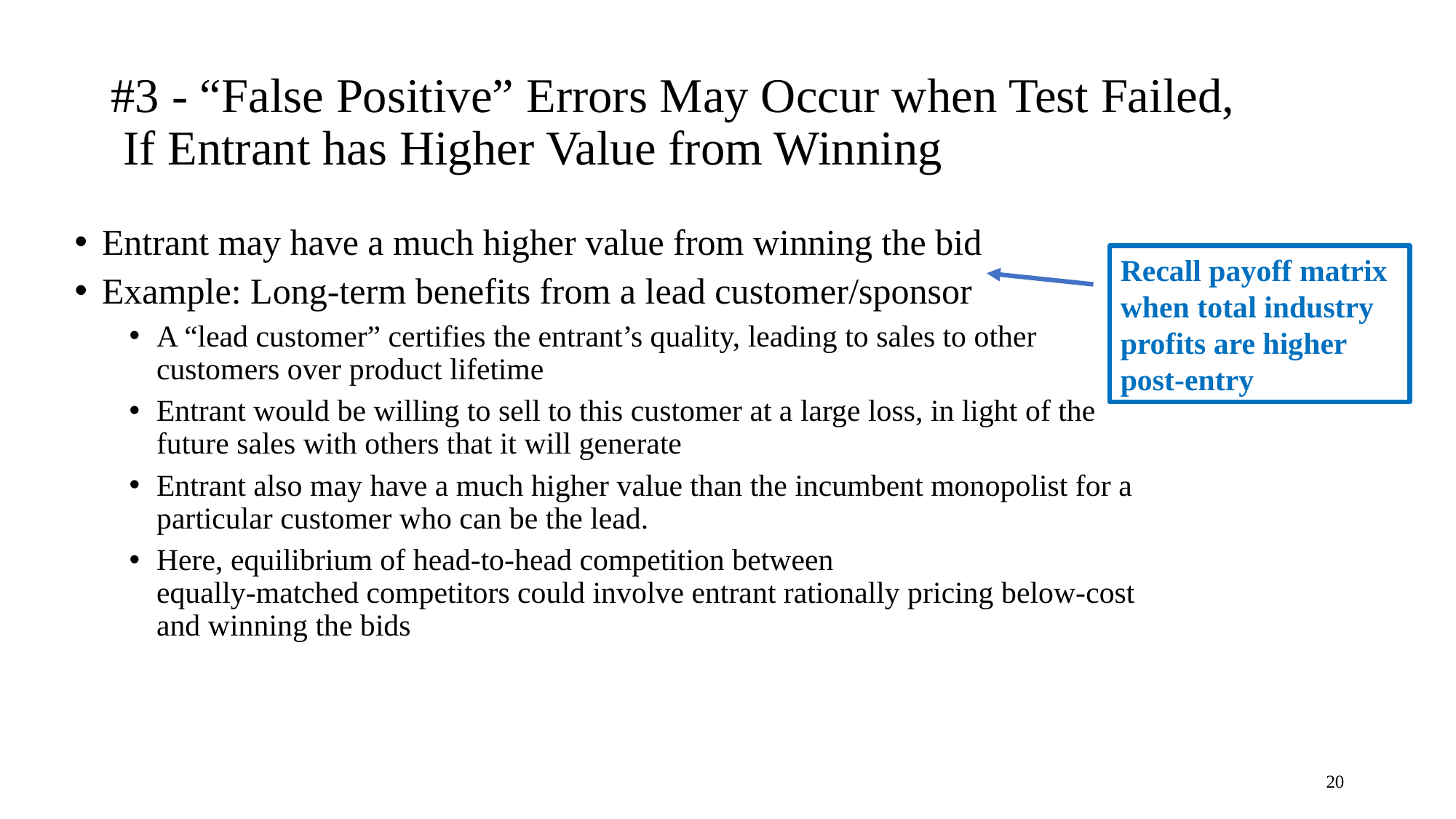

# #3 - “False Positive” Errors May Occur when Test Failed, If Entrant has Higher Value from Winning
Entrant may have a much higher value from winning the bid
Example: Long-term benefits from a lead customer/sponsor
A “lead customer” certifies the entrant’s quality, leading to sales to other customers over product lifetime
Entrant would be willing to sell to this customer at a large loss, in light of the future sales with others that it will generate
Entrant also may have a much higher value than the incumbent monopolist for a particular customer who can be the lead.
Here, equilibrium of head-to-head competition between
equally-matched competitors could involve entrant rationally pricing below-cost and winning the bids
Recall payoff matrix when total industry profits are higher post-entry
20